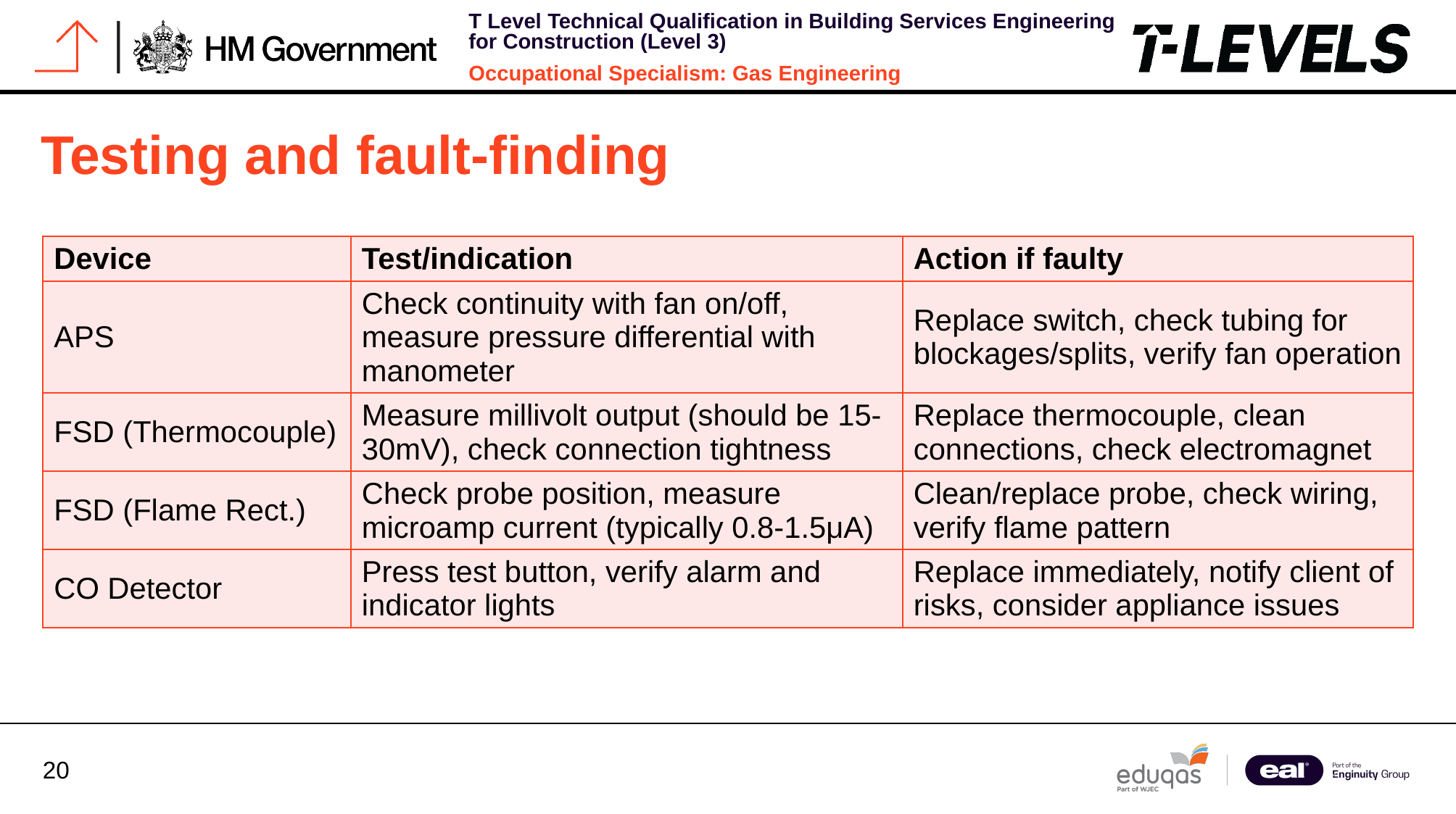

# Testing and fault-finding
| Device | Test/indication | Action if faulty |
| --- | --- | --- |
| APS | Check continuity with fan on/off, measure pressure differential with manometer | Replace switch, check tubing for blockages/splits, verify fan operation |
| FSD (Thermocouple) | Measure millivolt output (should be 15-30mV), check connection tightness | Replace thermocouple, clean connections, check electromagnet |
| FSD (Flame Rect.) | Check probe position, measure microamp current (typically 0.8-1.5μA) | Clean/replace probe, check wiring, verify flame pattern |
| CO Detector | Press test button, verify alarm and indicator lights | Replace immediately, notify client of risks, consider appliance issues |